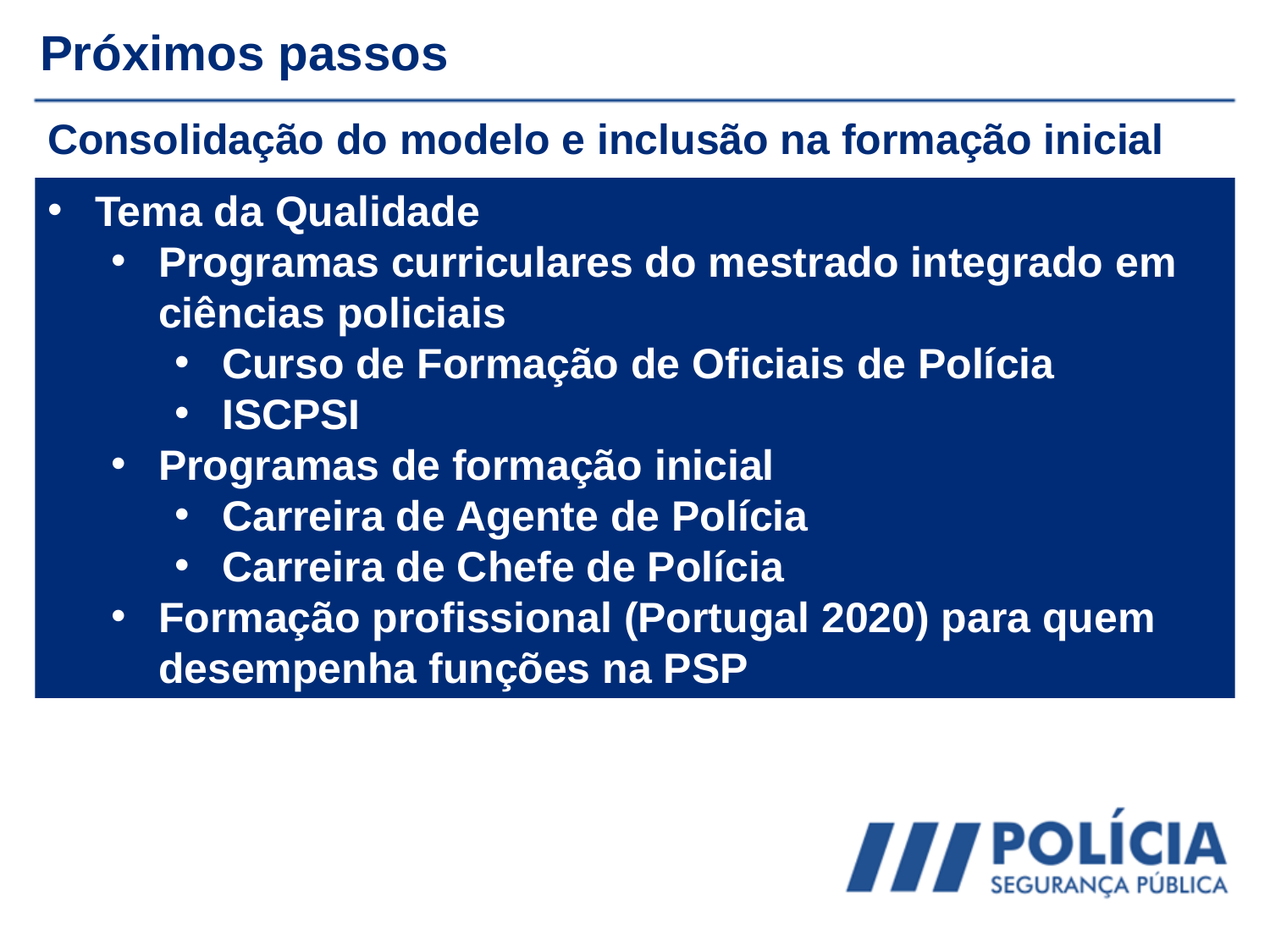

Próximos passos
Consolidação do modelo e inclusão na formação inicial
Tema da Qualidade
Programas curriculares do mestrado integrado em ciências policiais
Curso de Formação de Oficiais de Polícia
ISCPSI
Programas de formação inicial
Carreira de Agente de Polícia
Carreira de Chefe de Polícia
Formação profissional (Portugal 2020) para quem desempenha funções na PSP